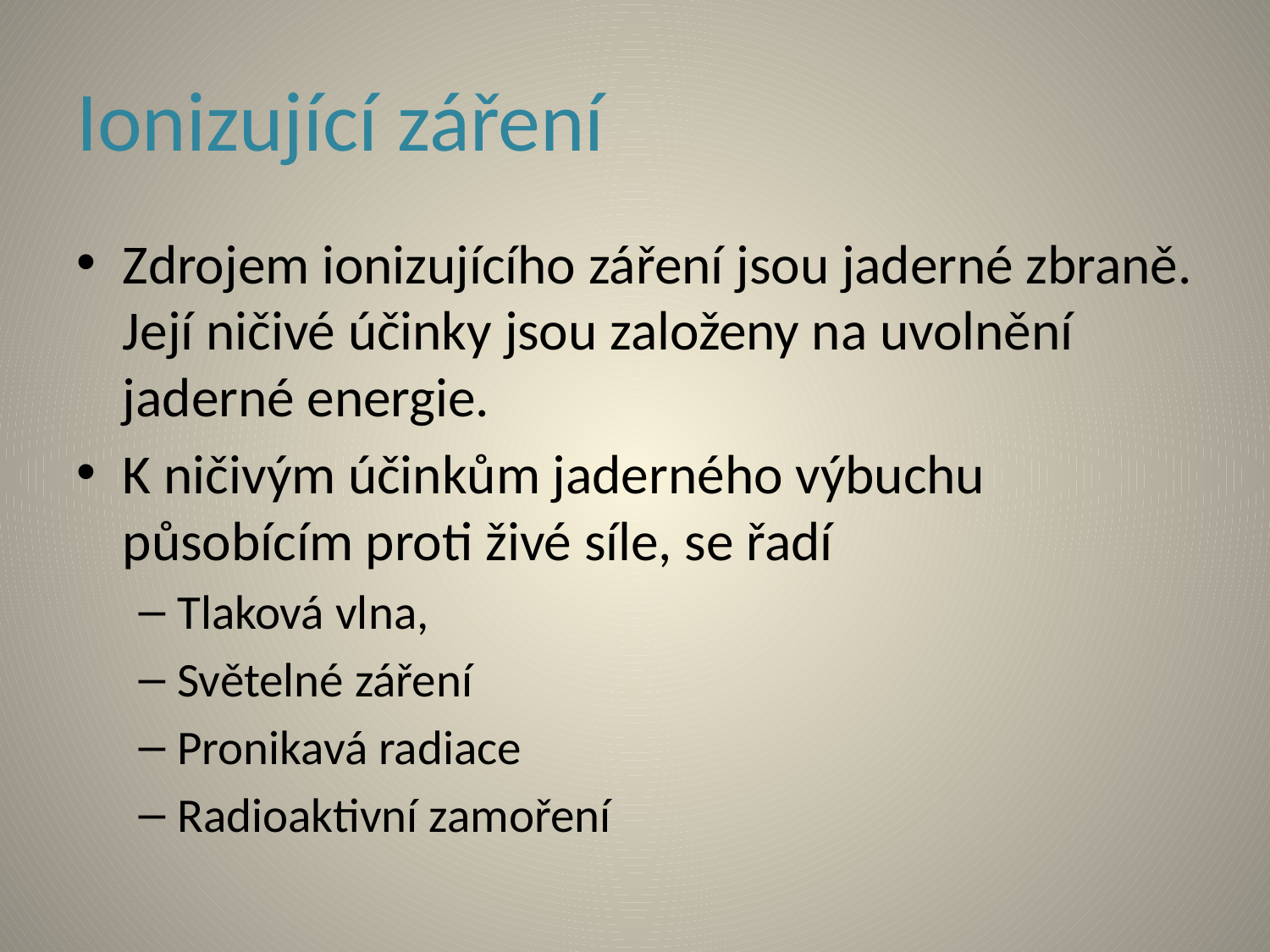

# Ionizující záření
Zdrojem ionizujícího záření jsou jaderné zbraně. Její ničivé účinky jsou založeny na uvolnění jaderné energie.
K ničivým účinkům jaderného výbuchu působícím proti živé síle, se řadí
Tlaková vlna,
Světelné záření
Pronikavá radiace
Radioaktivní zamoření